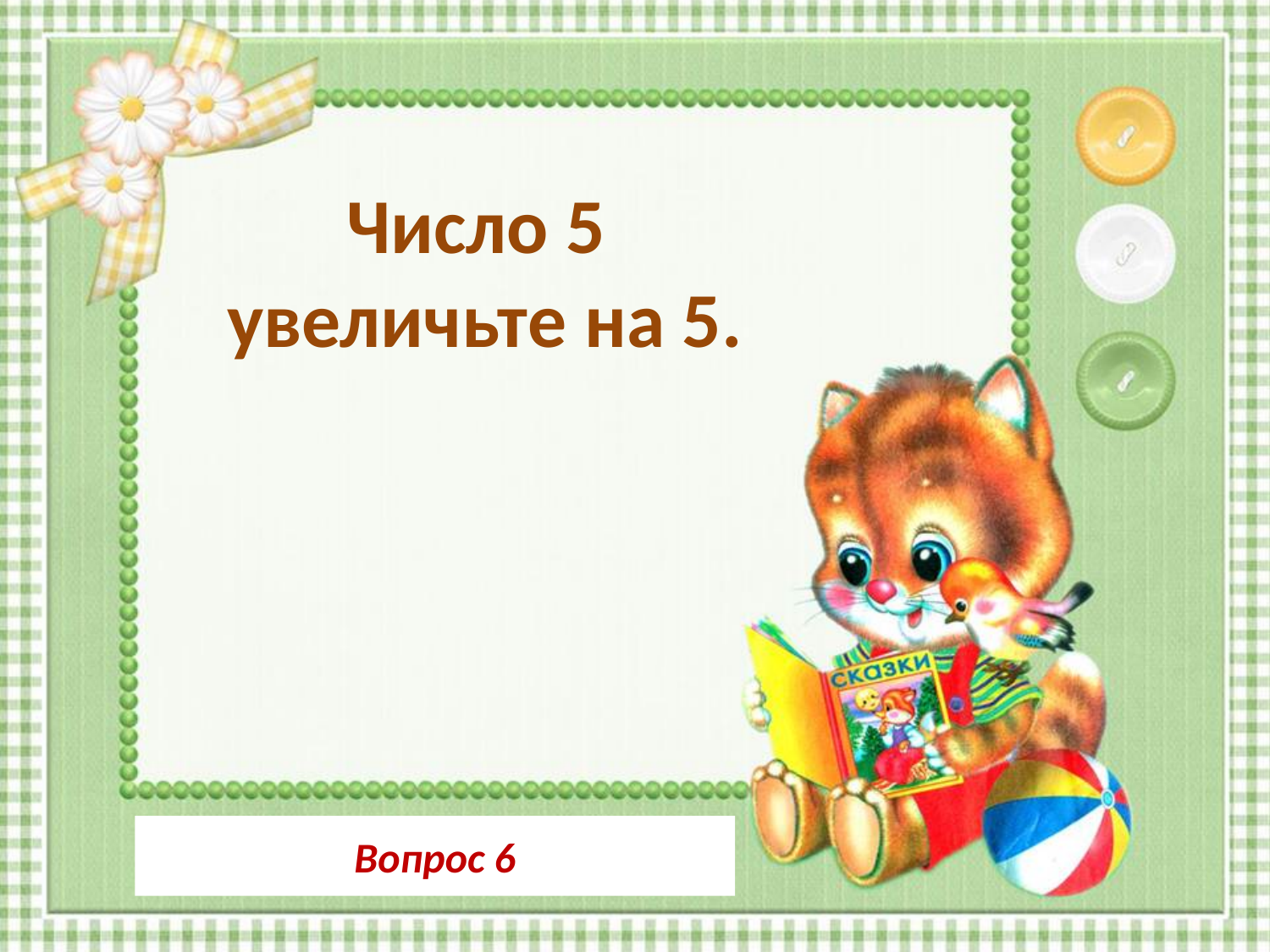

Число 5
увеличьте на 5.
Вопрос 6